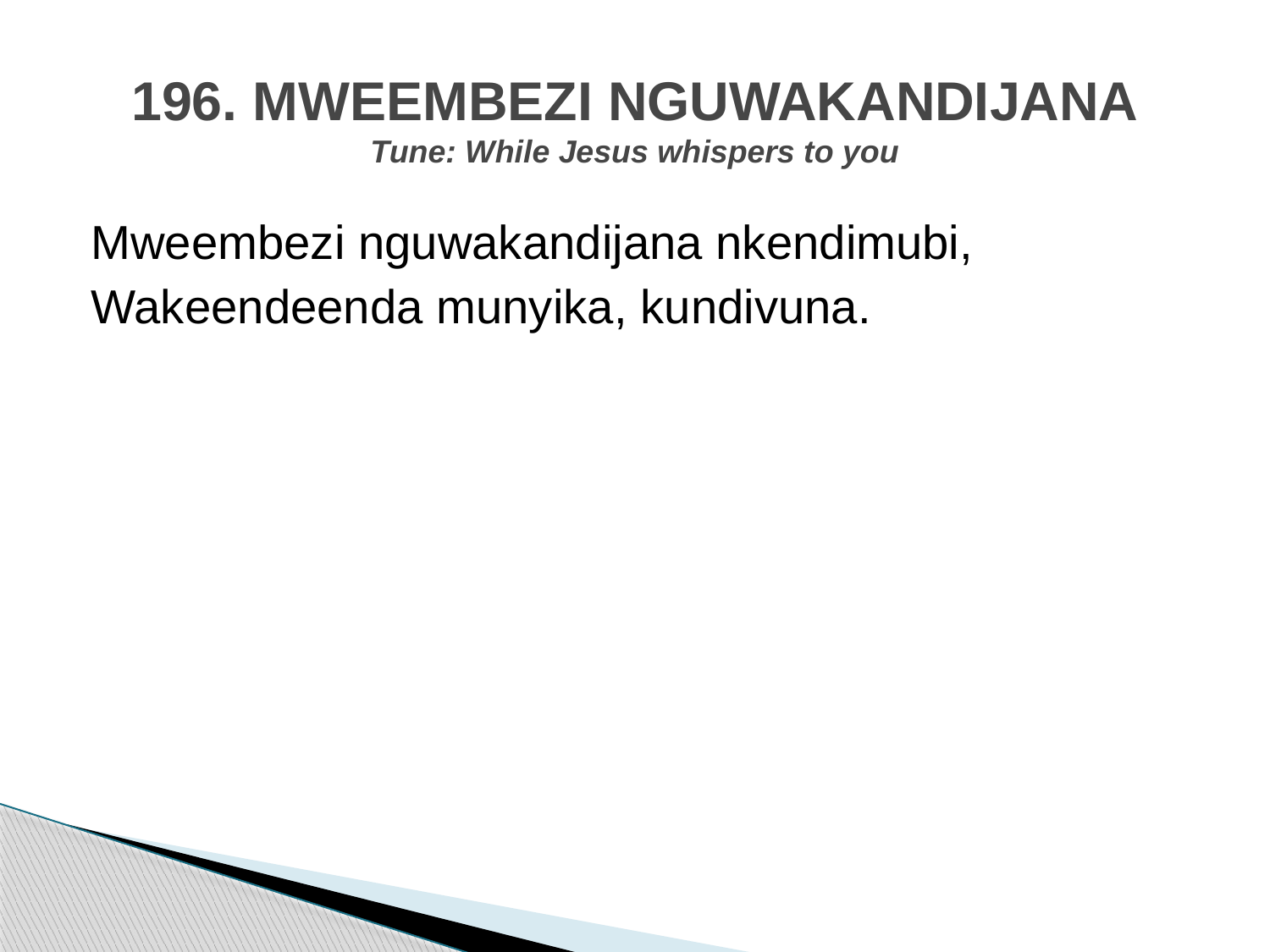

# 196. MWEEMBEZI NGUWAKANDIJANA Tune: While Jesus whispers to you
Mweembezi nguwakandijana nkendimubi,
Wakeendeenda munyika, kundivuna.